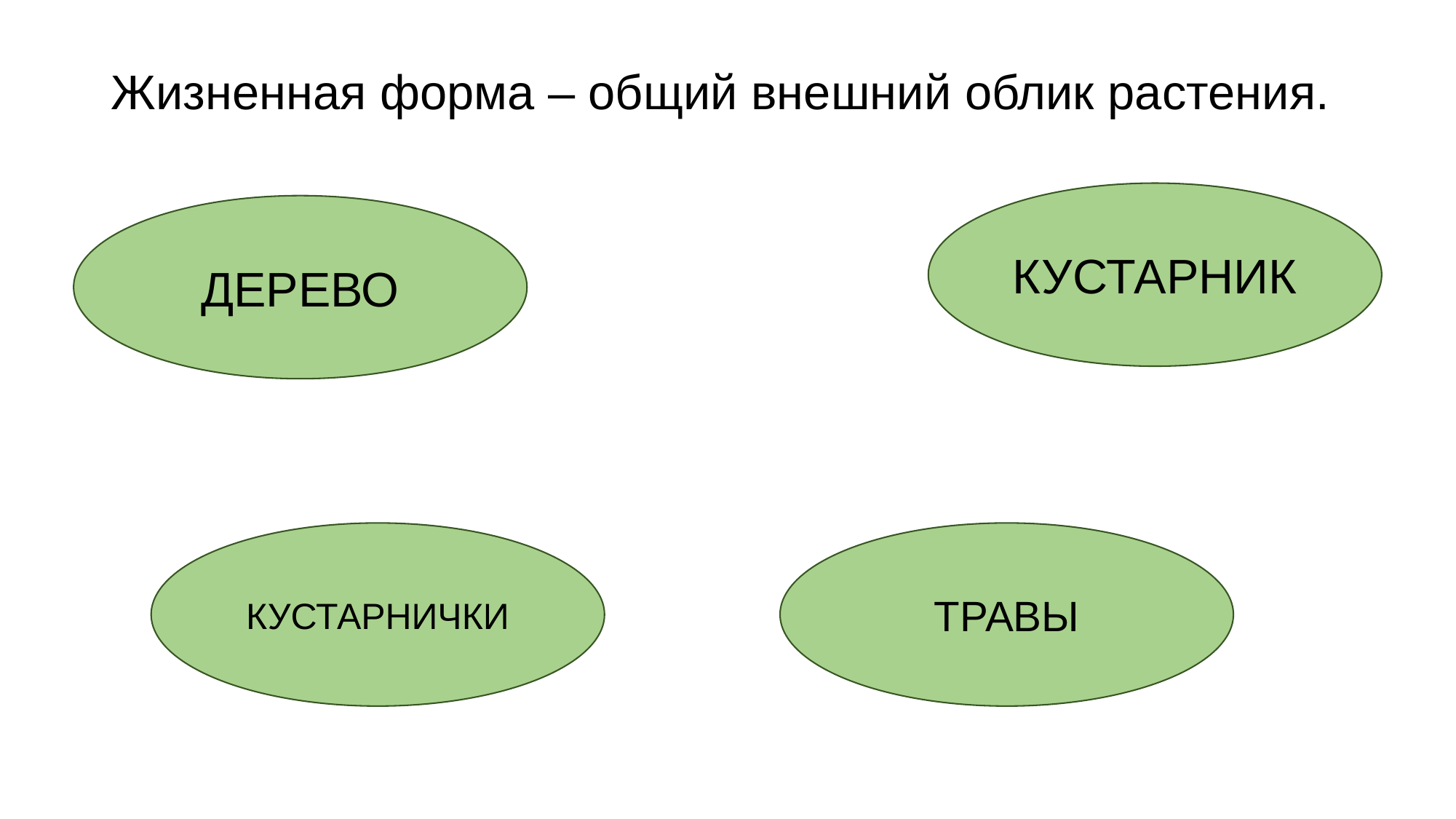

# Жизненная форма – общий внешний облик растения.
КУСТАРНИК
ДЕРЕВО

КУСТАРНИЧКИ
ТРАВЫ